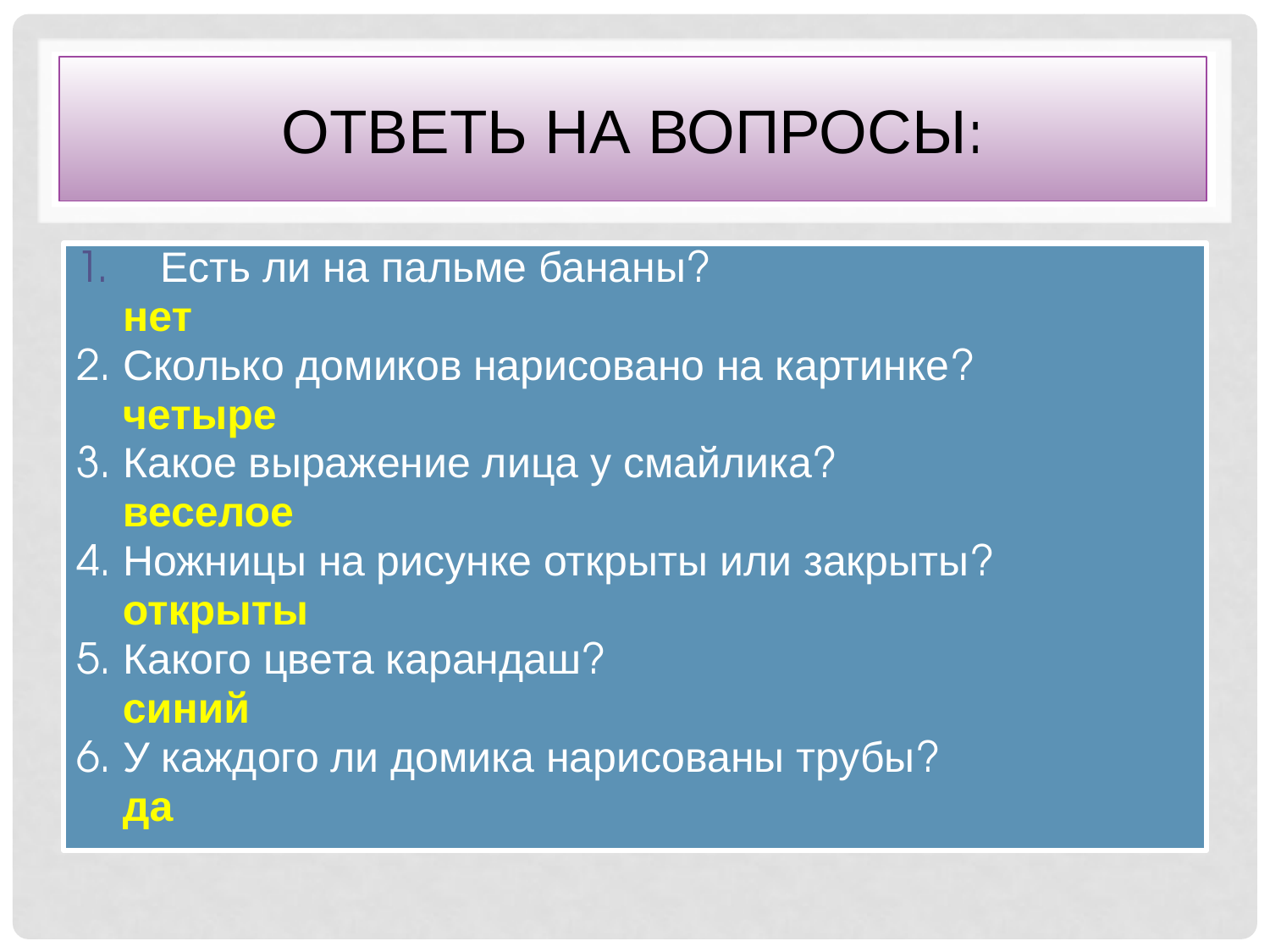

# Ответь на вопросы:
Есть ли на пальме бананы?
    нет
2. Сколько домиков нарисовано на картинке?
    четыре
3. Какое выражение лица у смайлика?
    веселое
4. Ножницы на рисунке открыты или закрыты?
    открыты
5. Какого цвета карандаш?
    синий
6. У каждого ли домика нарисованы трубы?
    да